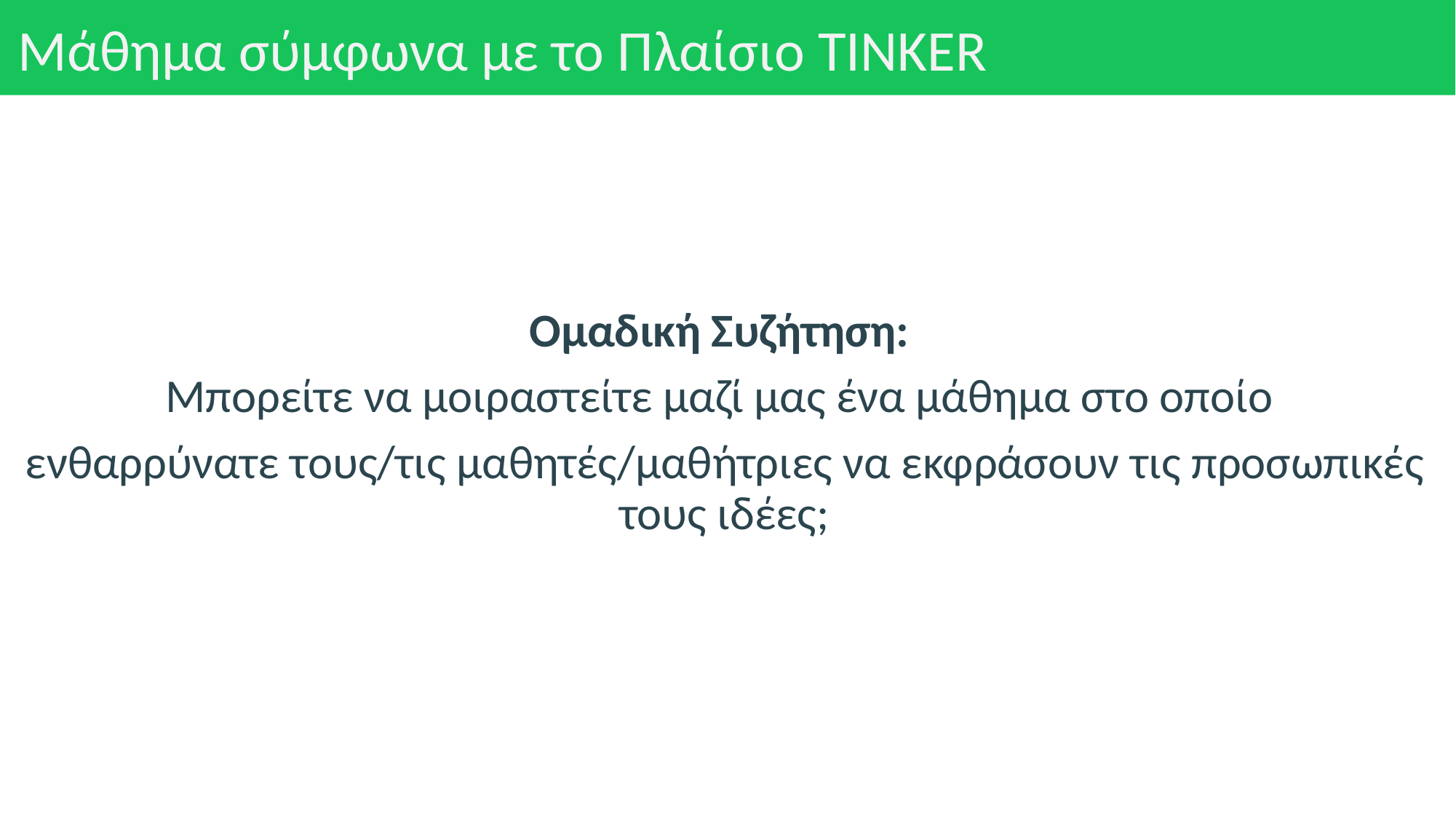

# Μάθημα σύμφωνα με το Πλαίσιο TINKER
Ομαδική Συζήτηση:
Μπορείτε να μοιραστείτε μαζί μας ένα μάθημα στο οποίο
ενθαρρύνατε τους/τις μαθητές/μαθήτριες να εκφράσουν τις προσωπικές τους ιδέες;